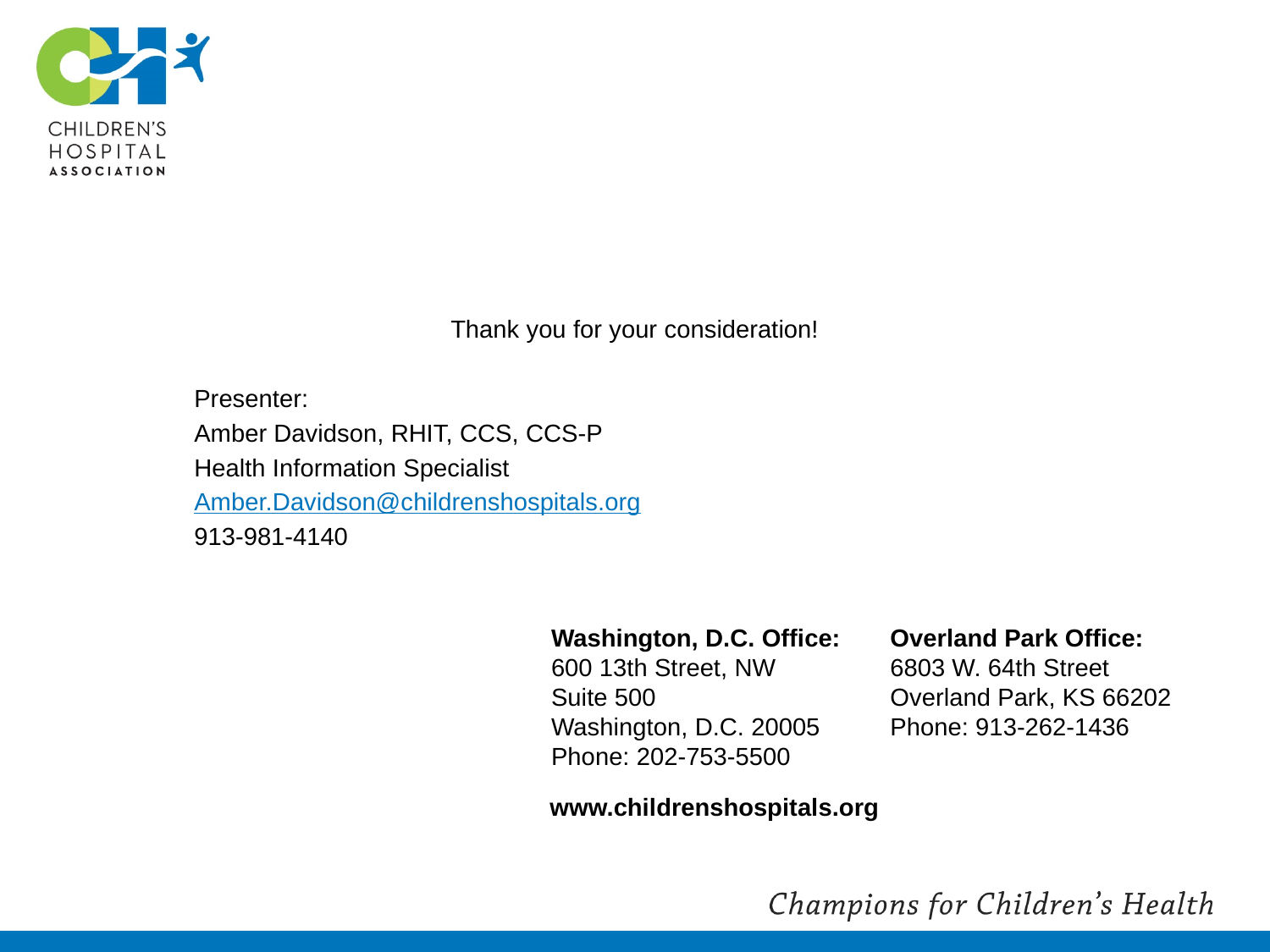

Thank you for your consideration!

Presenter:
Amber Davidson, RHIT, CCS, CCS-P
Health Information Specialist
Amber.Davidson@childrenshospitals.org
913-981-4140